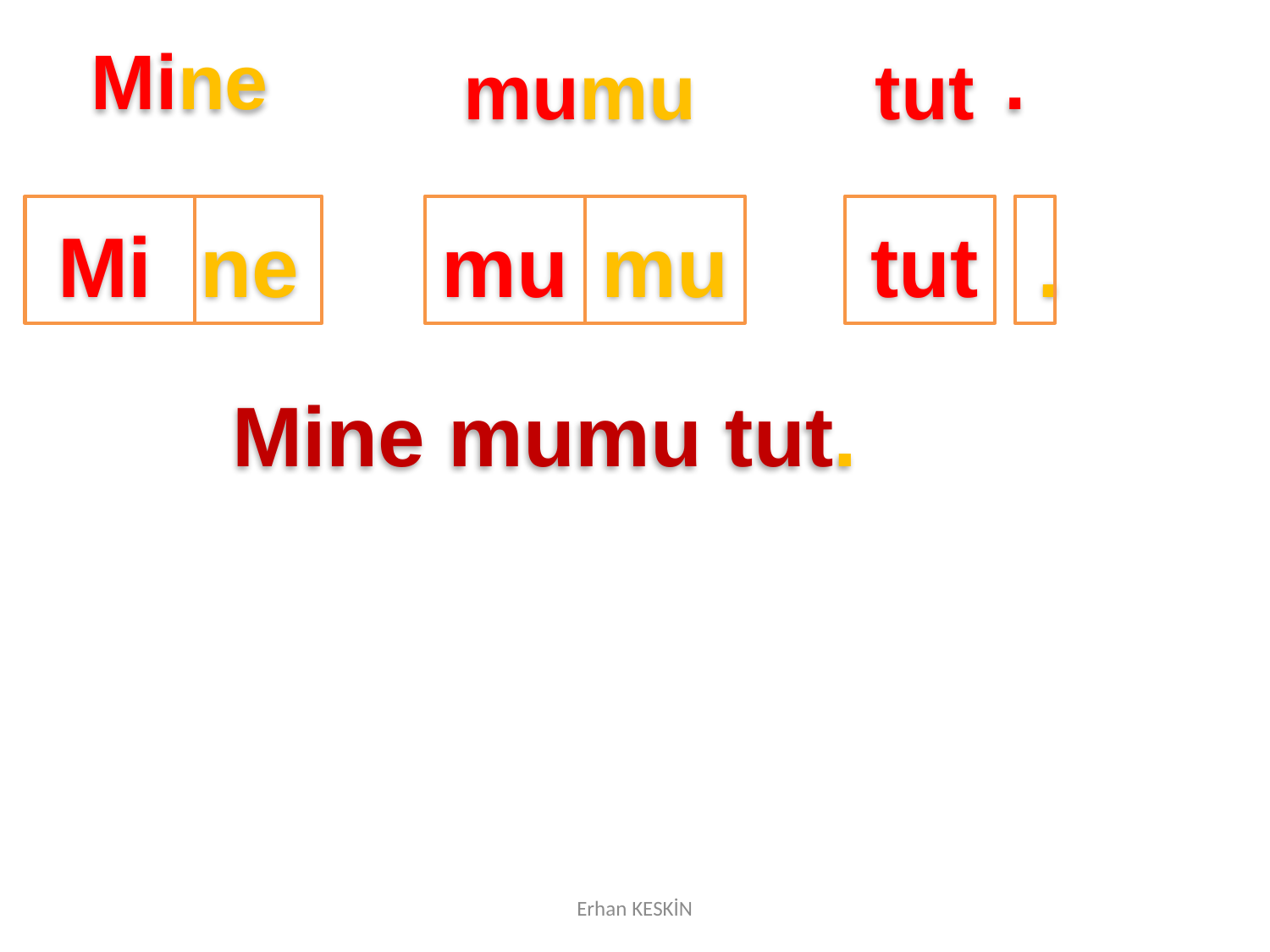

Mine
.
mumu
tut

Mi
ne
mu
mu
tut
.
Mine mumu tut.
Erhan KESKİN